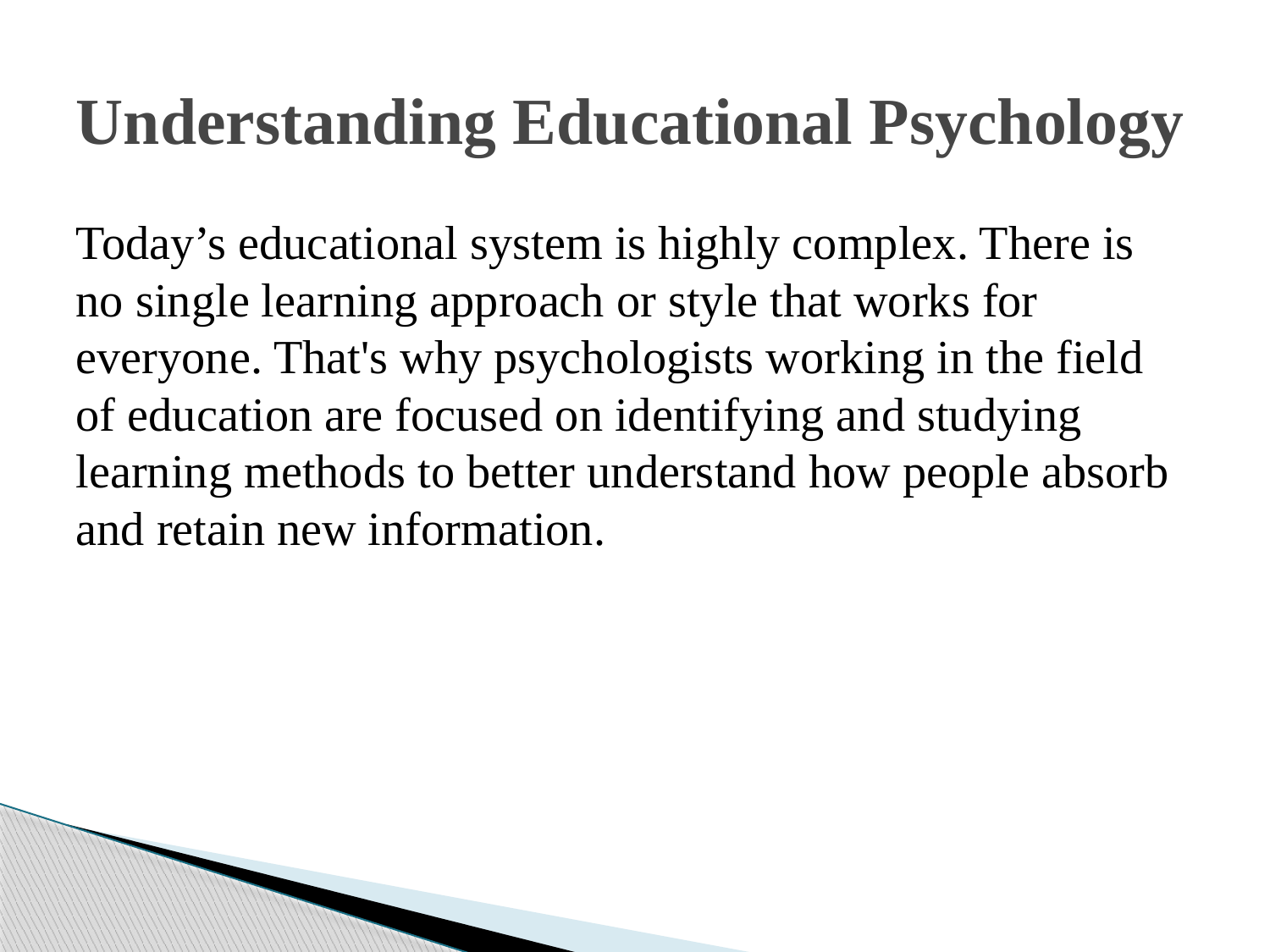

# Understanding Educational Psychology
Today’s educational system is highly complex. There is no single learning approach or style that works for everyone. That's why psychologists working in the field of education are focused on identifying and studying learning methods to better understand how people absorb and retain new information.